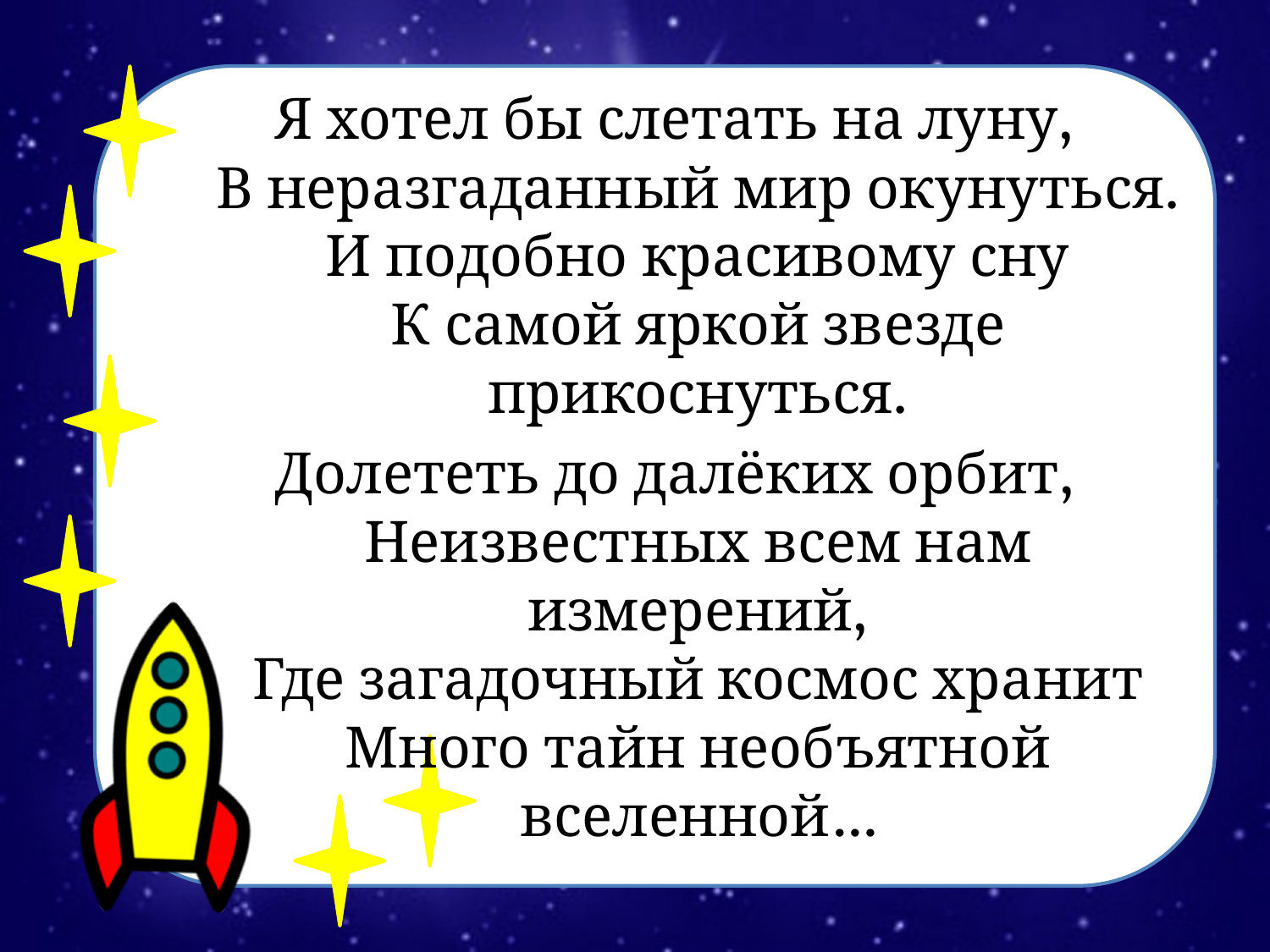

Я хотел бы слетать на луну,
В неразгаданный мир окунуться.
И подобно красивому сну
К самой яркой звезде прикоснуться.
Долететь до далёких орбит,
Неизвестных всем нам измерений,
Где загадочный космос хранит
Много тайн необъятной вселенной…